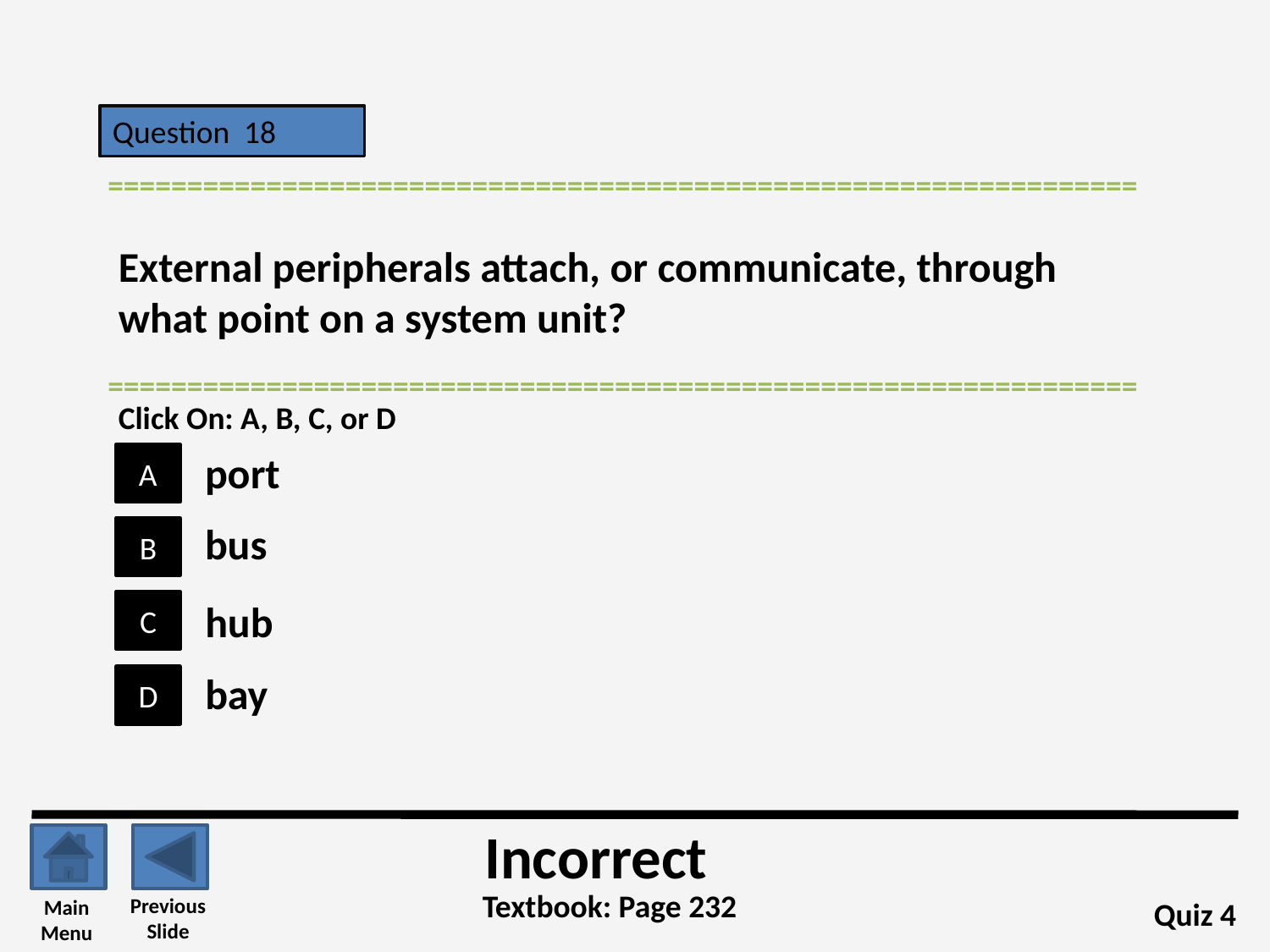

Question  18
=================================================================
External peripherals attach, or communicate, through what point on a system unit?
=================================================================
Click On: A, B, C, or D

port
A
bus
B
hub
C
bay
D
Incorrect

Textbook: Page 232
Previous
Slide
Main
Menu
Quiz 4